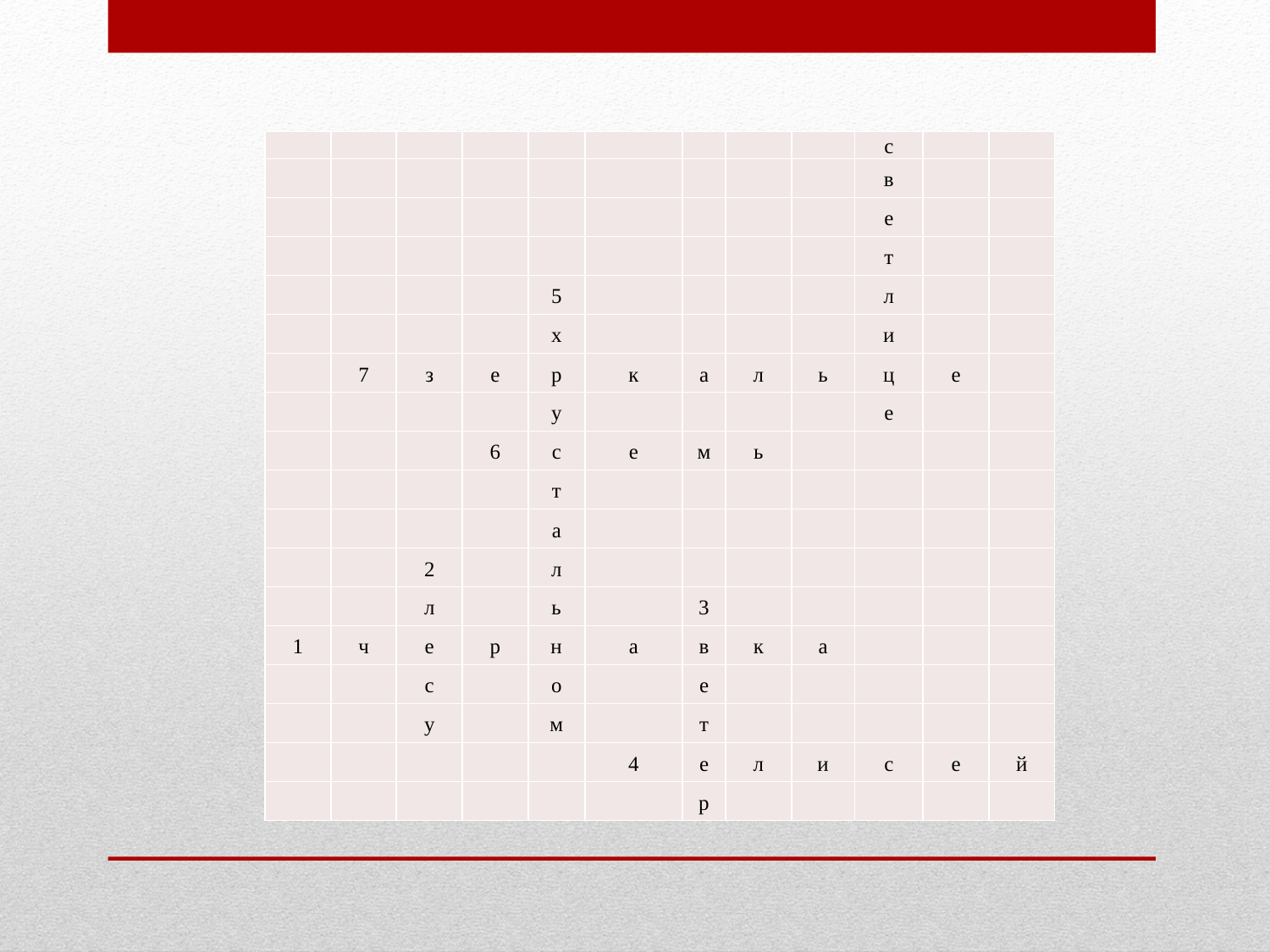

|  |  |  |  |  |  |  |  |  | с |  |  |
| --- | --- | --- | --- | --- | --- | --- | --- | --- | --- | --- | --- |
|  |  |  |  |  |  |  |  |  | в |  |  |
|  |  |  |  |  |  |  |  |  | е |  |  |
|  |  |  |  |  |  |  |  |  | т |  |  |
|  |  |  |  | 5 |  |  |  |  | л |  |  |
|  |  |  |  | х |  |  |  |  | и |  |  |
|  | 7 | з | е | р | к | а | л | ь | ц | е |  |
|  |  |  |  | у |  |  |  |  | е |  |  |
|  |  |  | 6 | с | е | м | ь |  |  |  |  |
|  |  |  |  | т |  |  |  |  |  |  |  |
|  |  |  |  | а |  |  |  |  |  |  |  |
|  |  | 2 |  | л |  |  |  |  |  |  |  |
|  |  | л |  | ь |  | 3 |  |  |  |  |  |
| 1 | ч | е | р | н | а | в | к | а |  |  |  |
|  |  | с |  | о |  | е |  |  |  |  |  |
|  |  | у |  | м |  | т |  |  |  |  |  |
|  |  |  |  |  | 4 | е | л | и | с | е | й |
|  |  |  |  |  |  | р |  |  |  |  |  |
#